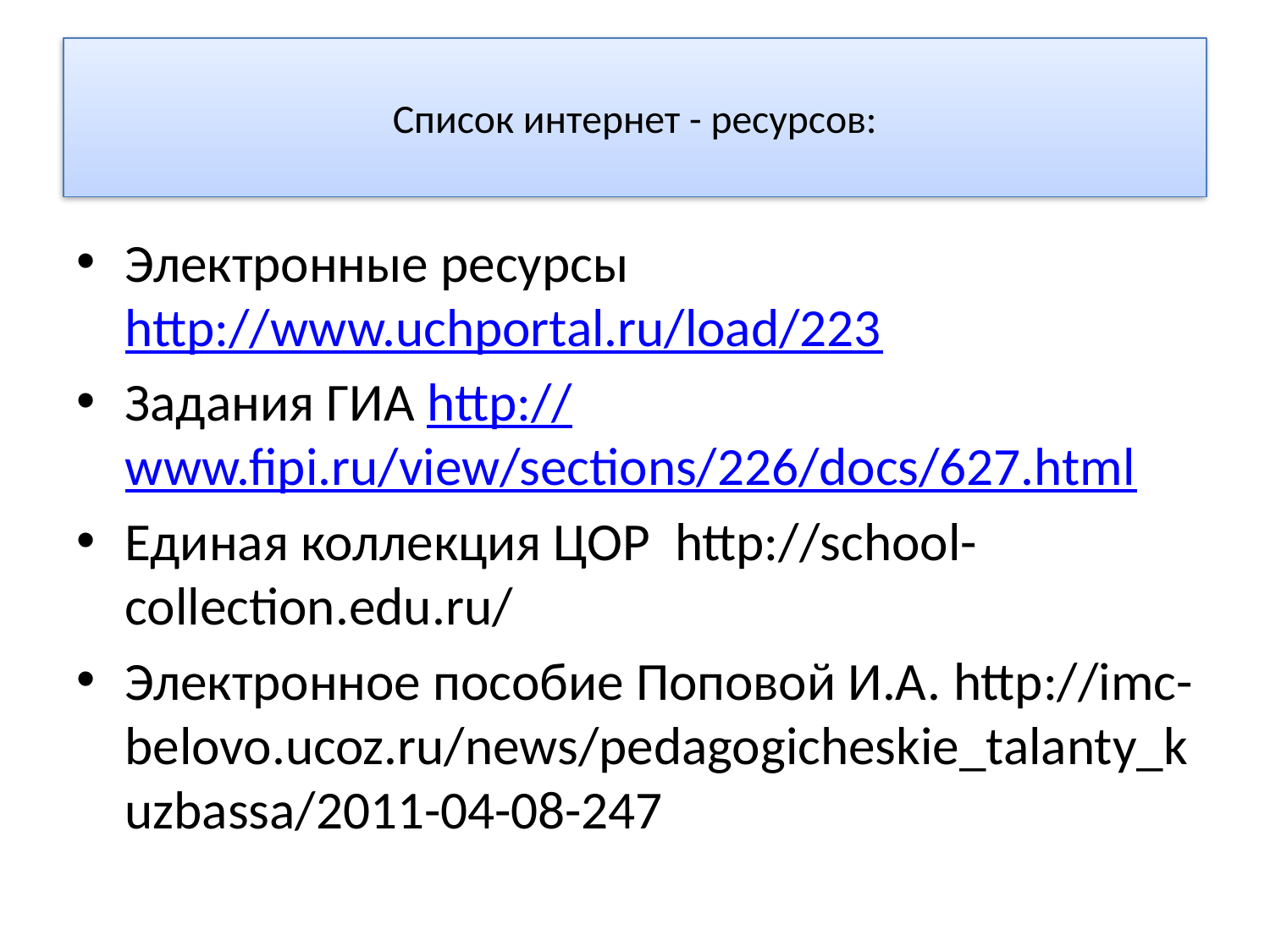

# Список интернет - ресурсов:
Электронные ресурсы http://www.uchportal.ru/load/223
Задания ГИА http://www.fipi.ru/view/sections/226/docs/627.html
Единая коллекция ЦОР  http://school-collection.edu.ru/
Электронное пособие Поповой И.А. http://imc-belovo.ucoz.ru/news/pedagogicheskie_talanty_kuzbassa/2011-04-08-247